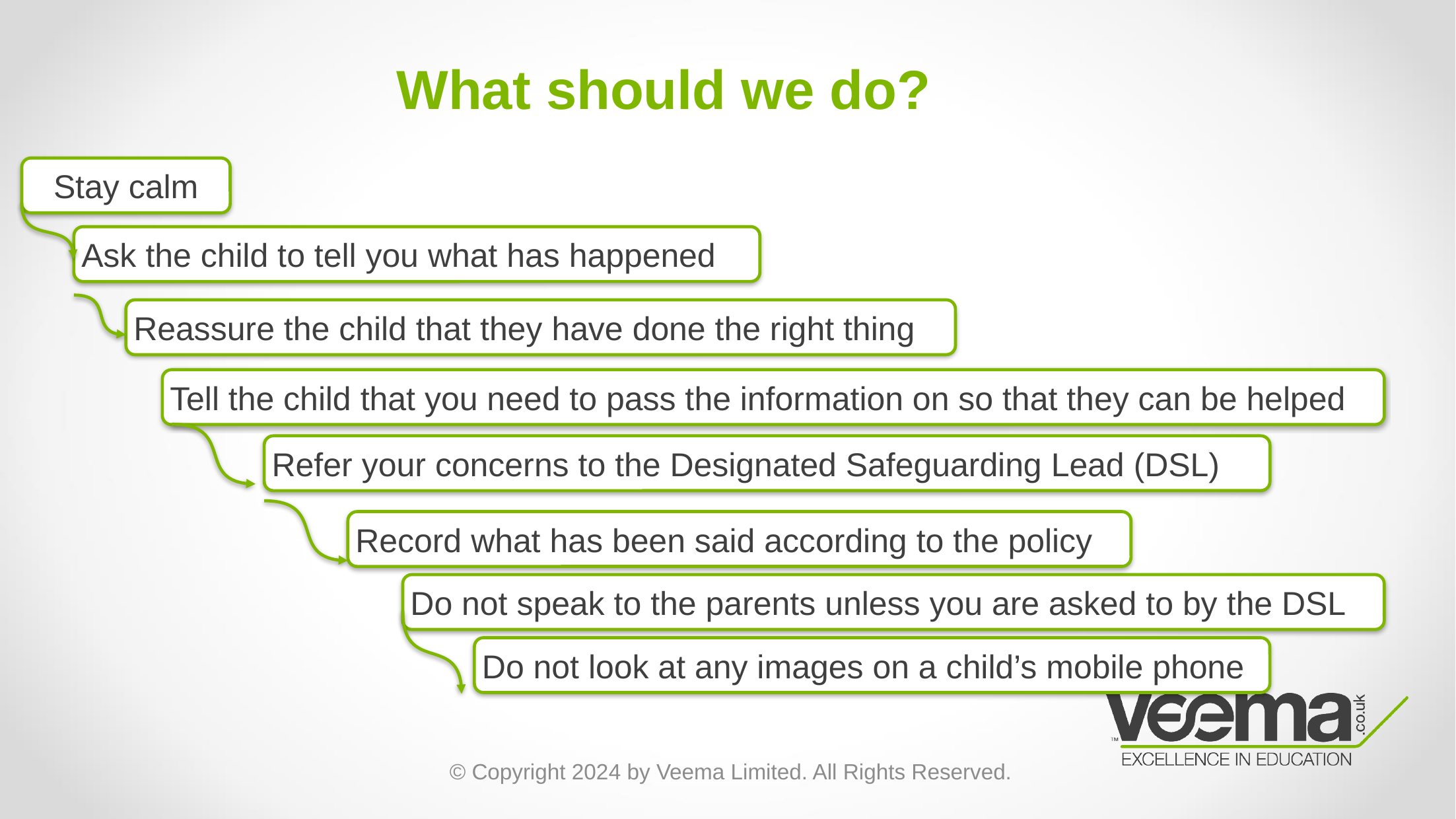

# What should we do?
Stay calm
Ask the child to tell you what has happened
Reassure the child that they have done the right thing
Tell the child that you need to pass the information on so that they can be helped
Refer your concerns to the Designated Safeguarding Lead (DSL)
Record what has been said according to the policy
Do not speak to the parents unless you are asked to by the DSL
Do not look at any images on a child’s mobile phone